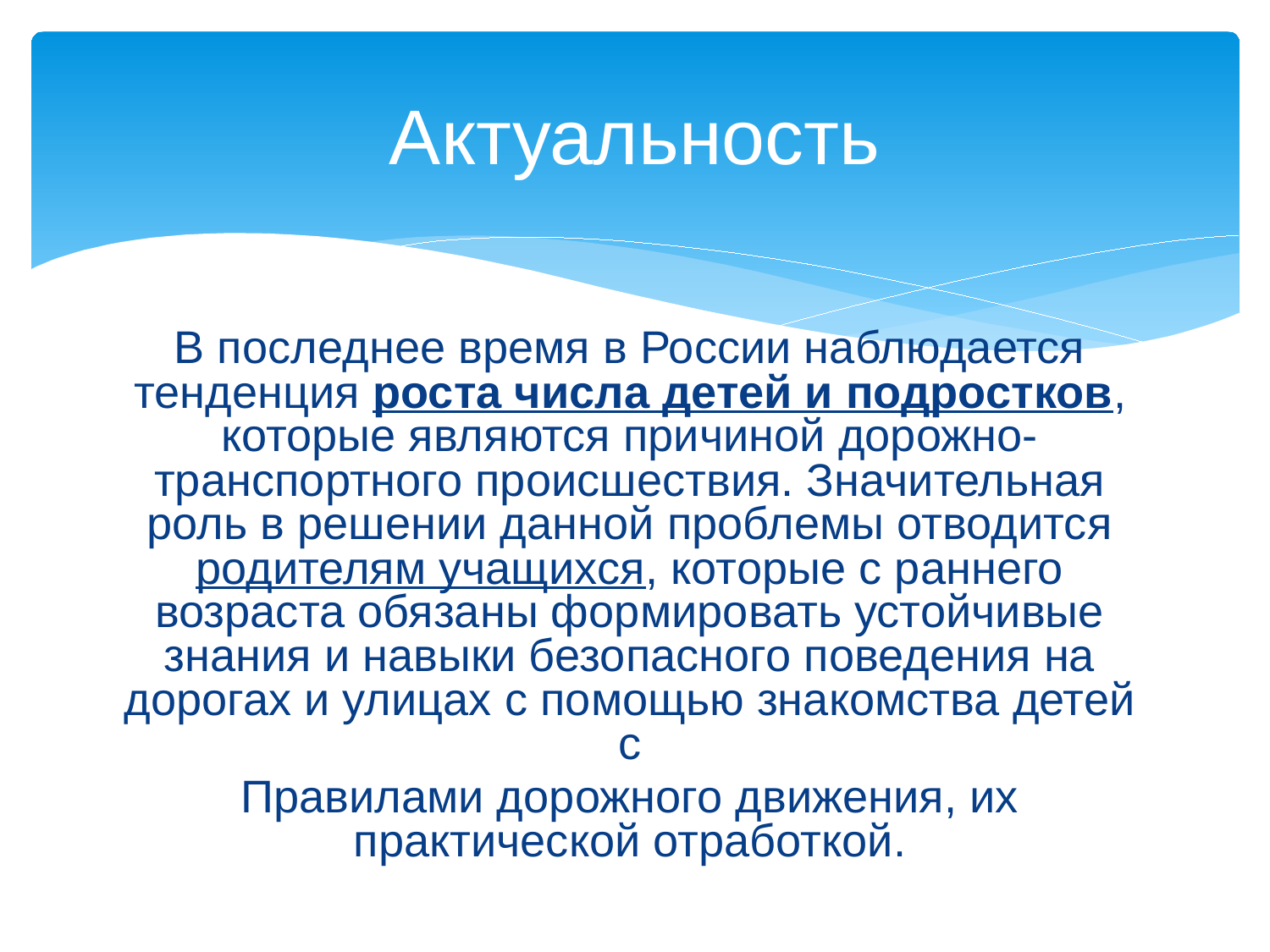

# Актуальность

В последнее время в России наблюдается тенденция роста числа детей и подростков, которые являются причиной дорожно-транспортного происшествия. Значительная роль в решении данной проблемы отводится родителям учащихся, которые с раннего возраста обязаны формировать устойчивые знания и навыки безопасного поведения на дорогах и улицах с помощью знакомства детей  с
Правилами дорожного движения, их практической отработкой.